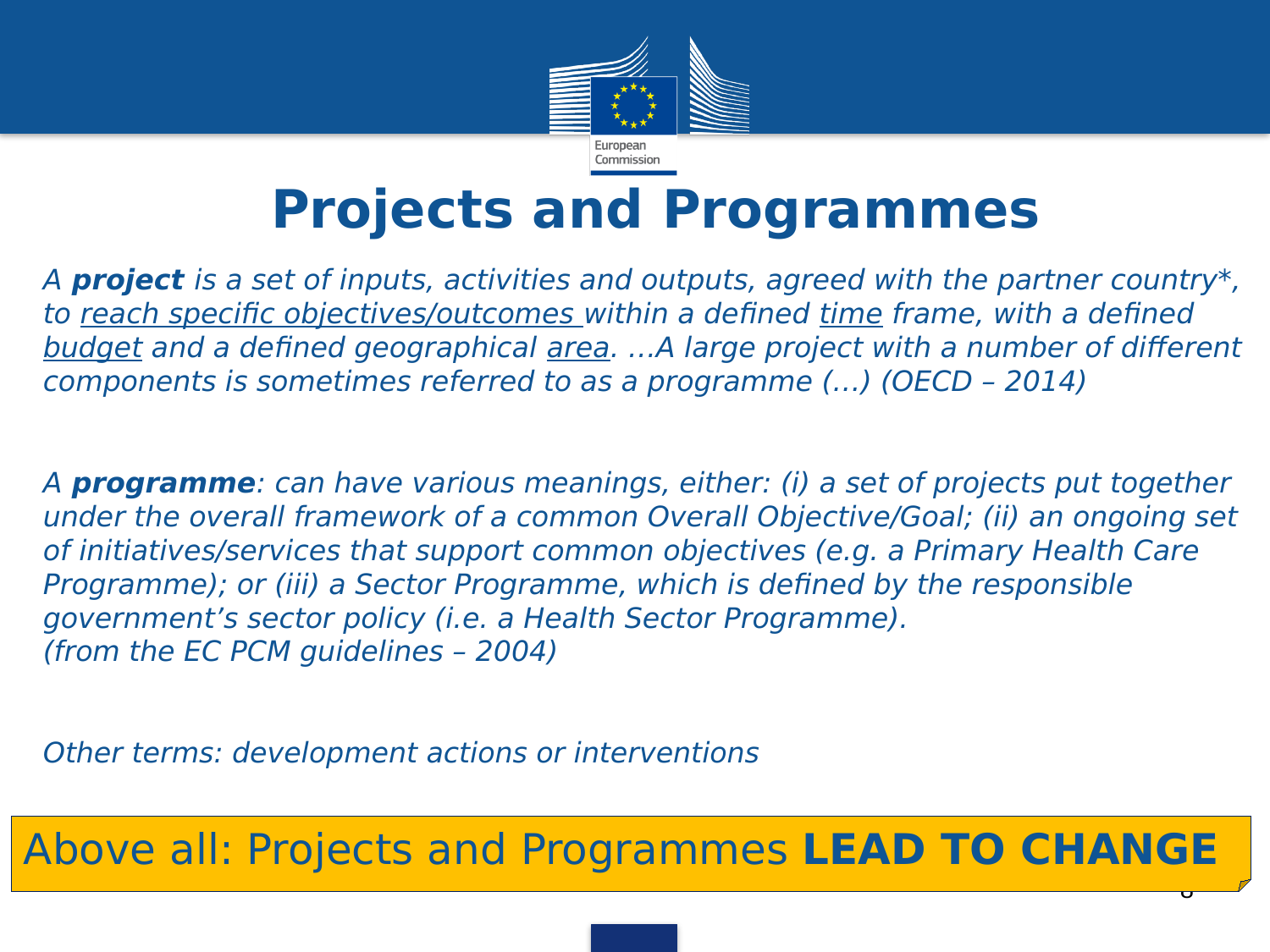

Projects and Programmes
A project is a set of inputs, activities and outputs, agreed with the partner country*, to reach specific objectives/outcomes within a defined time frame, with a defined budget and a defined geographical area. …A large project with a number of different components is sometimes referred to as a programme (…) (OECD – 2014)

A programme: can have various meanings, either: (i) a set of projects put together under the overall framework of a common Overall Objective/Goal; (ii) an ongoing set of initiatives/services that support common objectives (e.g. a Primary Health Care Programme); or (iii) a Sector Programme, which is defined by the responsible government’s sector policy (i.e. a Health Sector Programme).
(from the EC PCM guidelines – 2004)

Other terms: development actions or interventions
Above all: Projects and Programmes LEAD TO CHANGE
8